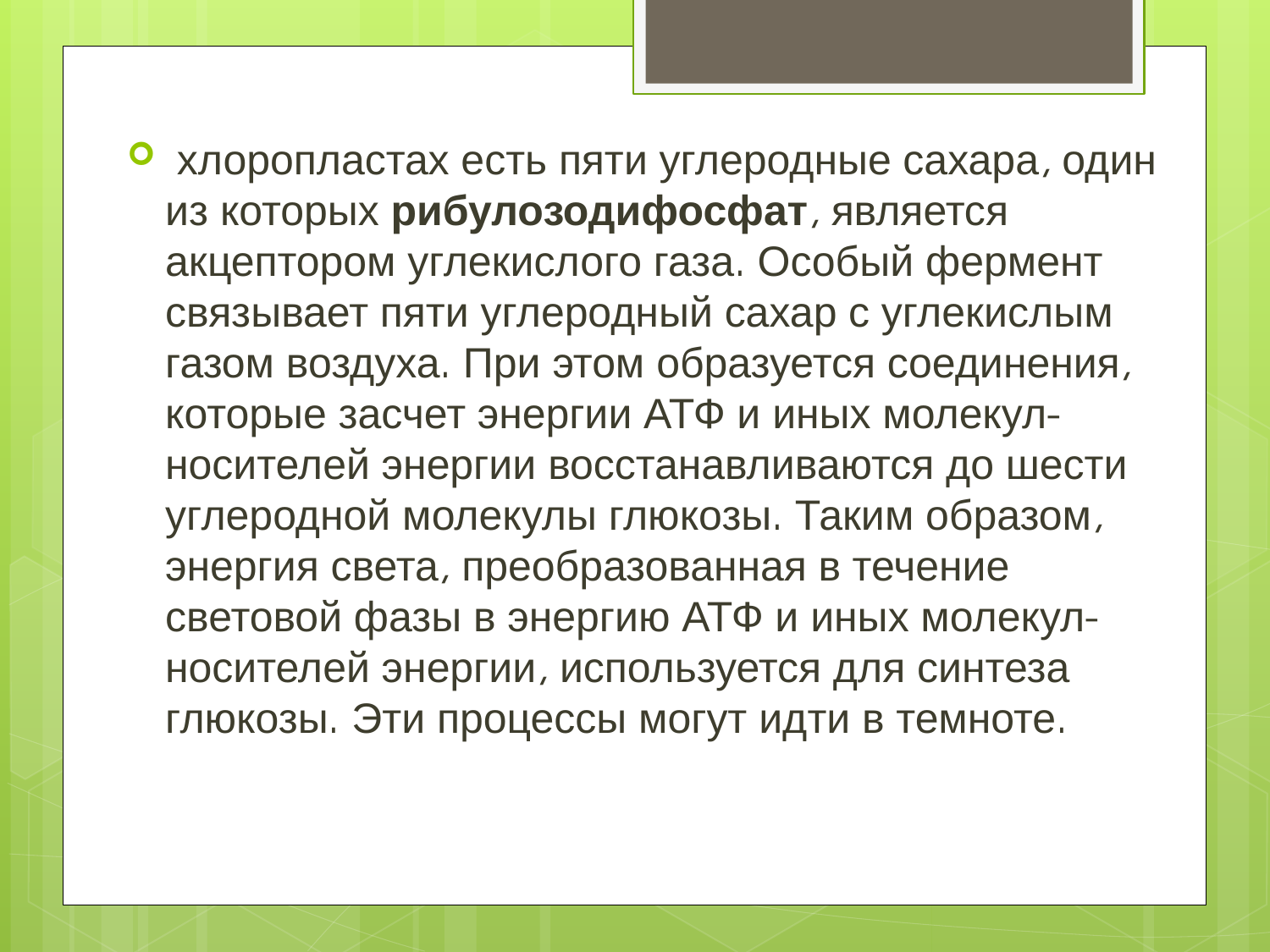

хлоропластах есть пяти углеродные сахара, один из которых рибулозодифосфат, является акцептором углекислого газа. Особый фермент связывает пяти углеродный сахар с углекислым газом воздуха. При этом образуется соединения, которые засчет энергии АТФ и иных молекул-носителей энергии восстанавливаются до шести углеродной молекулы глюкозы. Таким образом, энергия света, преобразованная в течение световой фазы в энергию АТФ и иных молекул-носителей энергии, используется для синтеза глюкозы. Эти процессы могут идти в темноте.
#